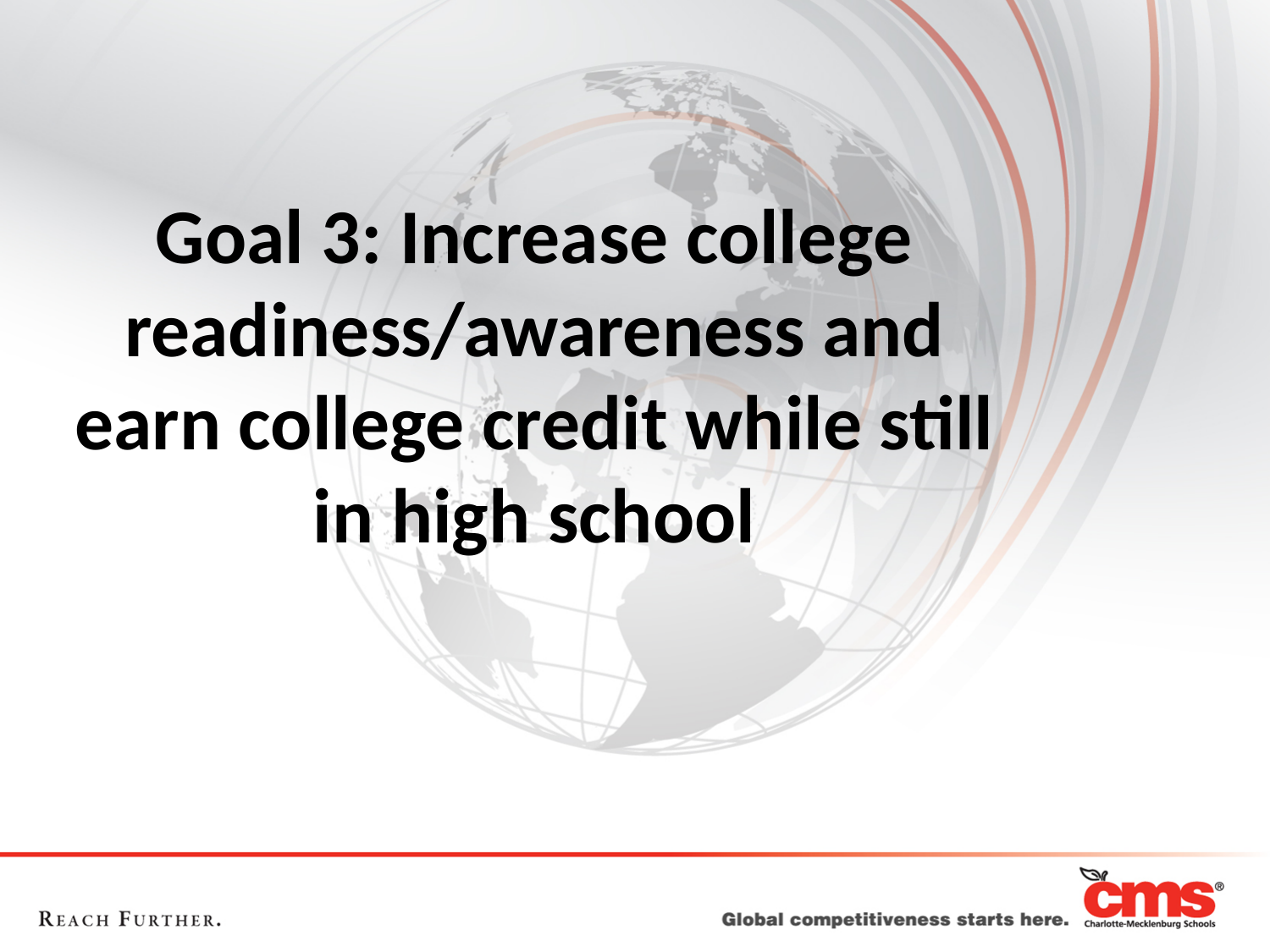

# Goal 3: Increase college readiness/awareness and earn college credit while still in high school